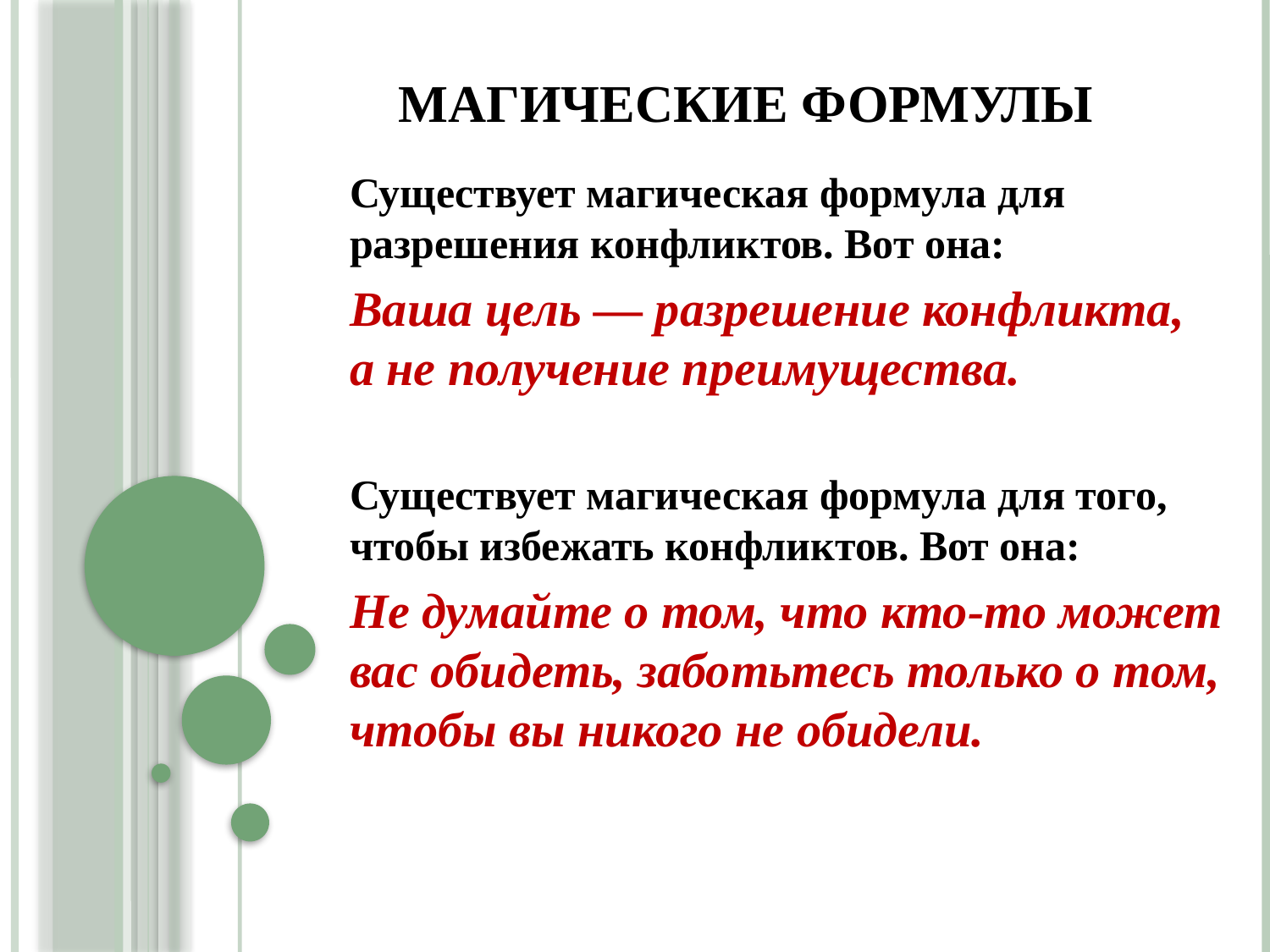

# Магические формулы
Существует магическая формула для разрешения конфликтов. Вот она:
Ваша цель — разрешение конфликта, а не получение преимущества.

Существует магическая формула для того, чтобы избежать конфликтов. Вот она:
Не думайте о том, что кто-то может вас обидеть, заботьтесь только о том, чтобы вы никого не обидели.